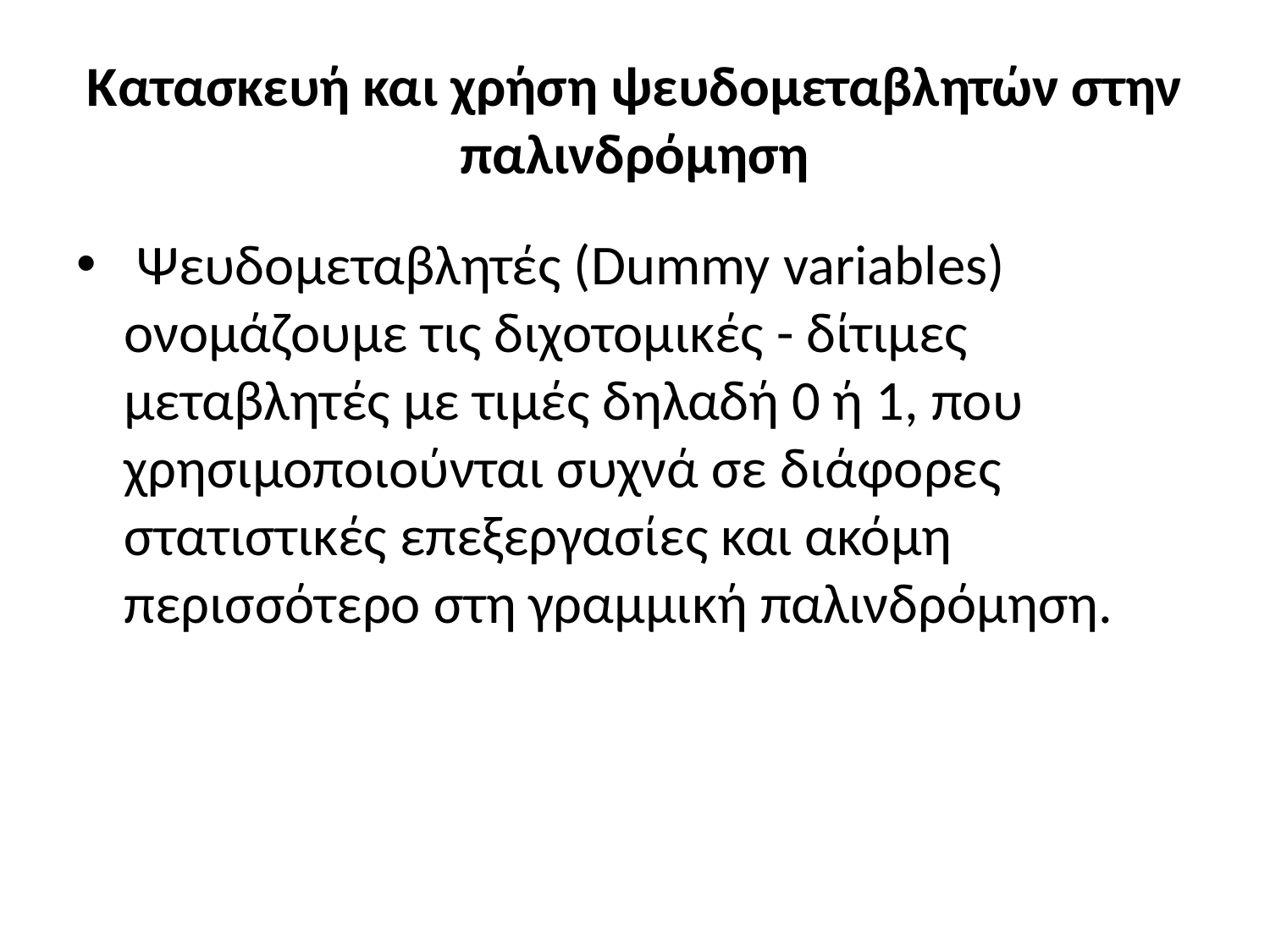

# Κατασκευή και χρήση ψευδομεταβλητών στην παλινδρόμηση
 Ψευδομεταβλητές (Dummy variables) ονομάζουμε τις διχοτομικές - δίτιμες μεταβλητές με τιμές δηλαδή 0 ή 1, που χρησιμοποιούνται συχνά σε διάφορες στατιστικές επεξεργασίες και ακόμη περισσότερο στη γραμμική παλινδρόμηση.